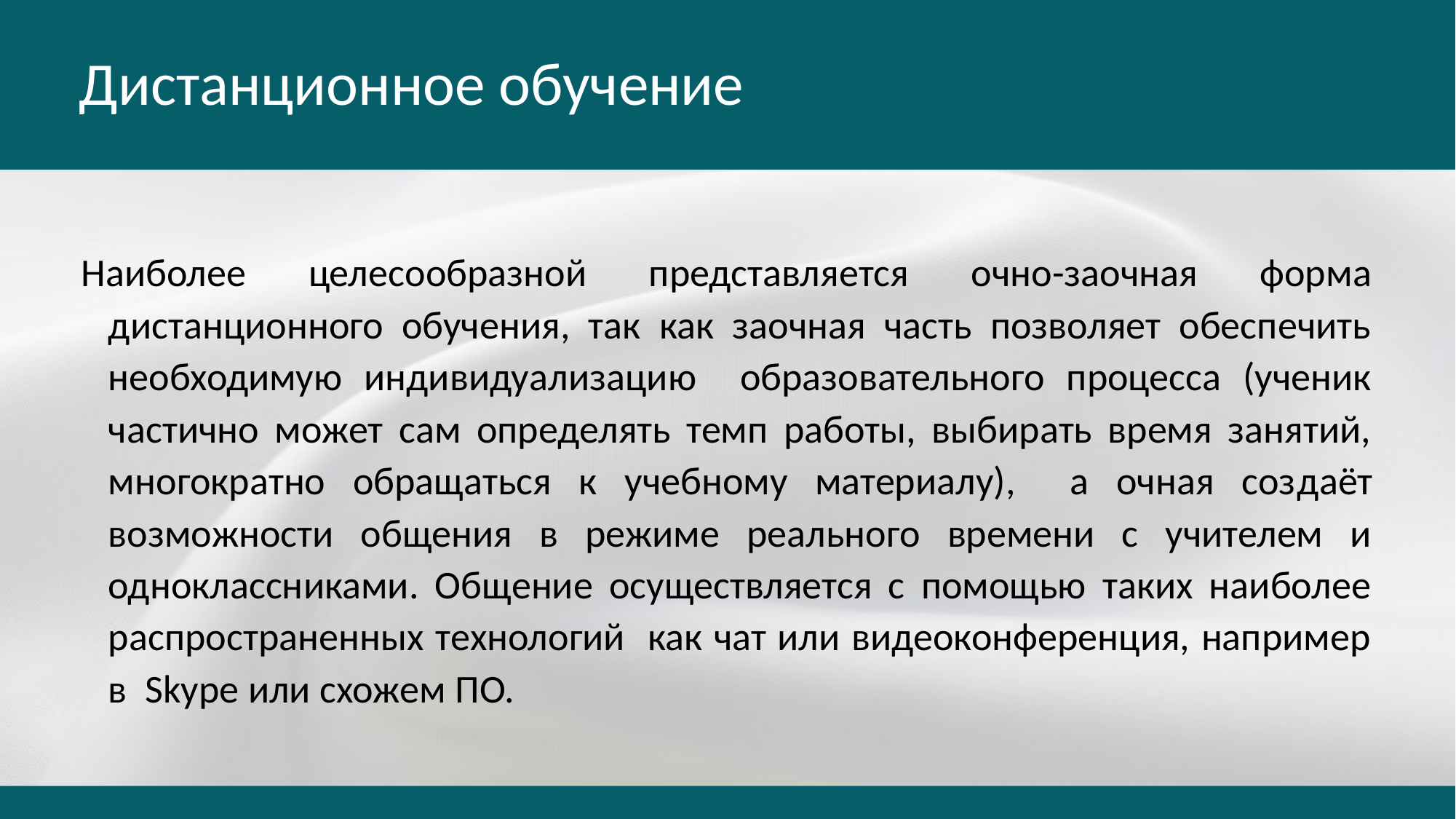

# Дистанционное обучение
Наиболее целесообразной представляется очно-заочная форма дистанционного обучения, так как заочная часть позволяет обеспечить необходимую индивидуализацию  образовательного процесса (ученик частично может сам определять темп работы, выбирать время занятий, многократно обращаться к учебному материалу),  а очная соз­даёт возможности общения в режиме реального времени с учителем и одноклассниками. Общение осуществляется с помощью таких наиболее распространенных технологий  как чат или видеоконференция, например в  Skype или схожем ПО.